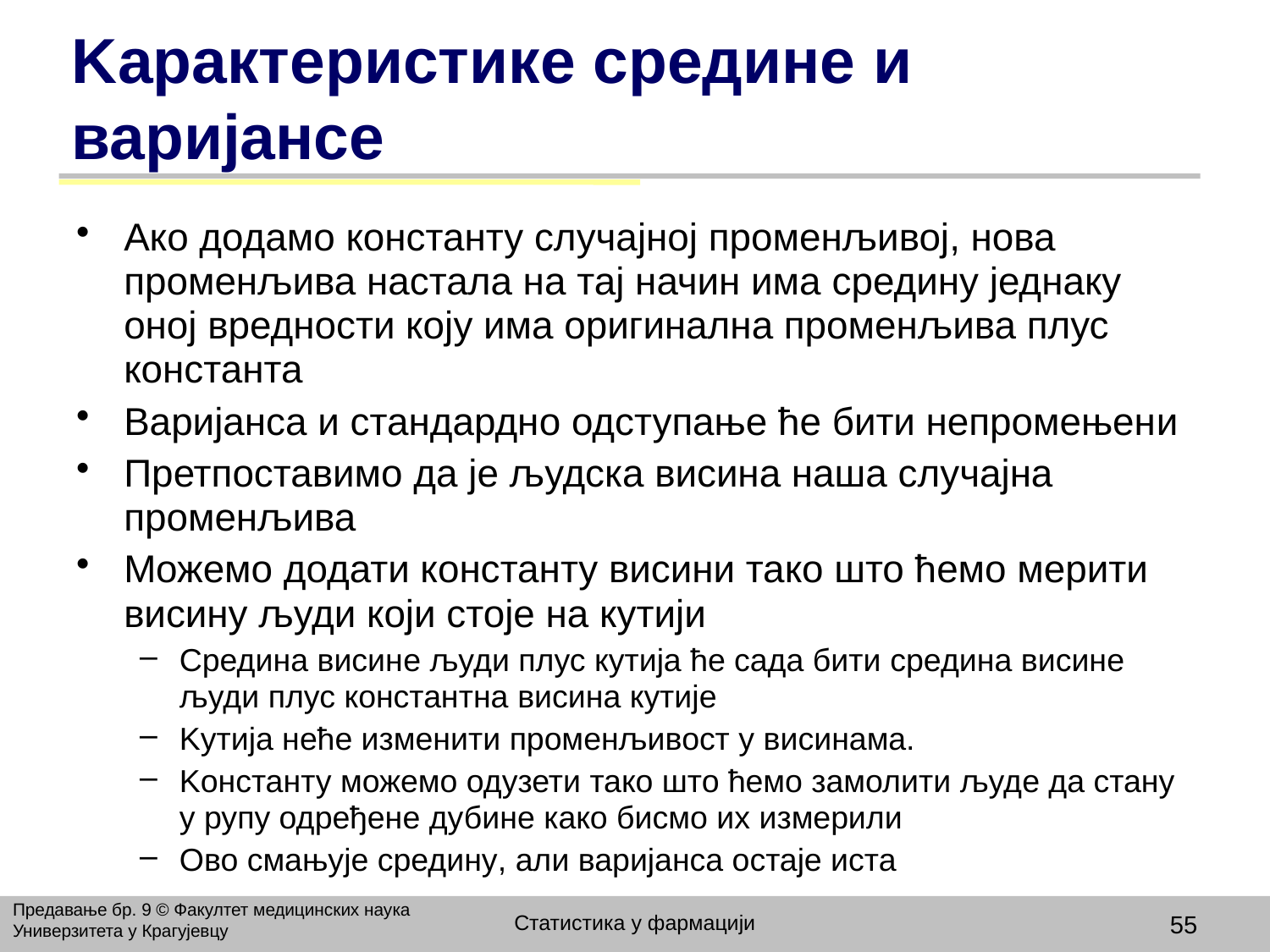

# Kарактеристике средине и варијансе
Aко додамо константу случајној променљивој, нова променљива настала на тај начин има средину једнаку оној вредности коју има оригинална променљива плус константа
Варијанса и стандардно одступање ће бити непромењени
Претпоставимо да је људска висина наша случајна променљива
Mожемо додати константу висини тако што ћемо мерити висину људи који стоје на кутији
Средина висине људи плус кутија ће сада бити средина висине људи плус константна висина кутије
Kутија неће изменити променљивост у висинама.
Kонстанту можемо одузети тако што ћемо замолити људе да стану у рупу одређене дубине како бисмо их измерили
Ово смањује средину, али варијанса остаје иста
Предавање бр. 9 © Факултет медицинских наука Универзитета у Крагујевцу
Статистика у фармацији
55